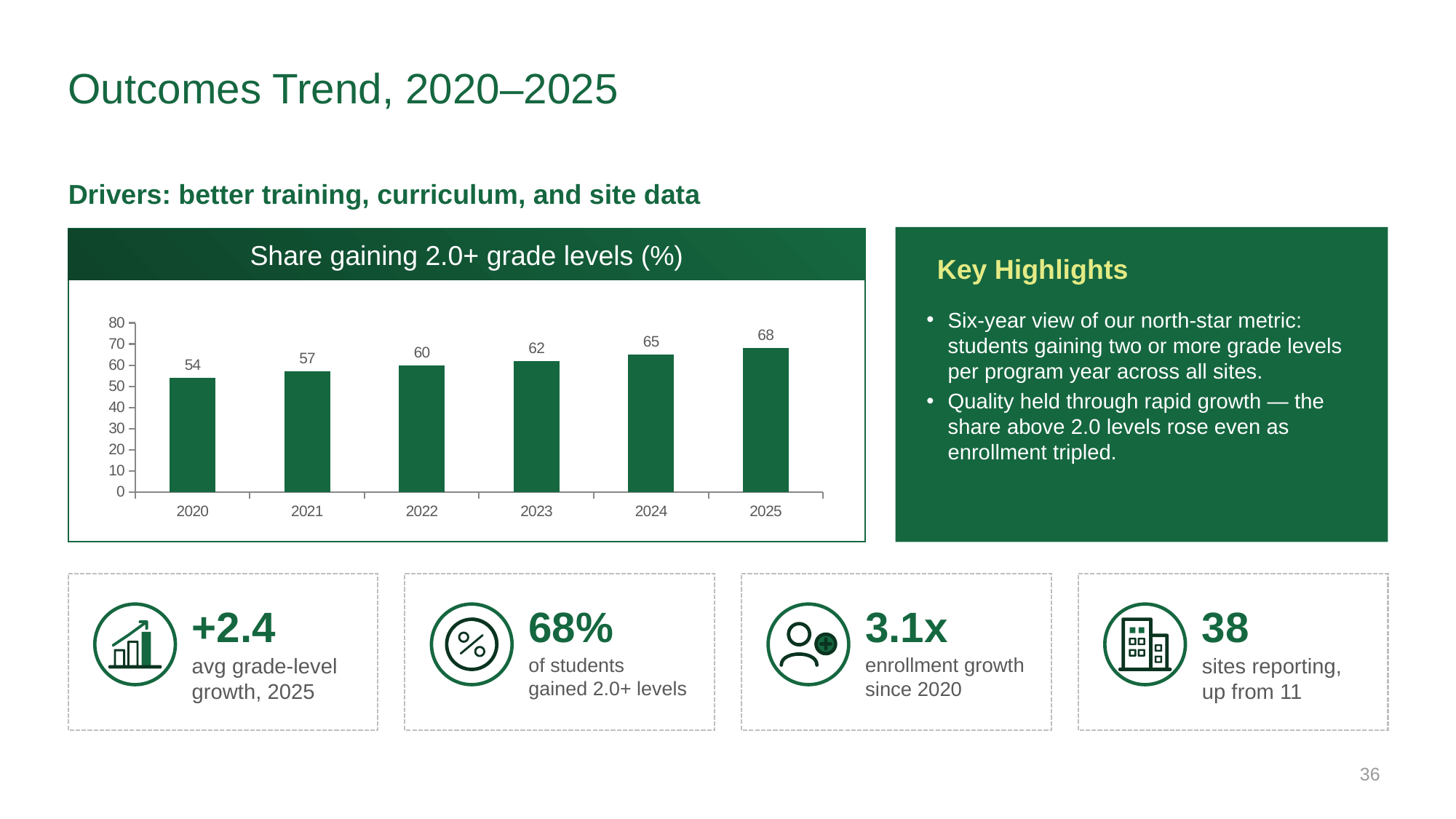

# Outcomes Trend, 2020–2025
Drivers: better training, curriculum, and site data

Share gaining 2.0+ grade levels (%)

### Chart

| Category | Share gaining 2.0+ levels (%) |
|---|---|
| 2020 | 54.0 |
| 2021 | 57.0 |
| 2022 | 60.0 |
| 2023 | 62.0 |
| 2024 | 65.0 |
| 2025 | 68.0 |
Key Highlights
Six-year view of our north-star metric: students gaining two or more grade levels per program year across all sites.
Quality held through rapid growth — the share above 2.0 levels rose even as enrollment tripled.

+2.4
68%
3.1x
38

avg grade-level growth, 2025
of students gained 2.0+ levels
enrollment growth since 2020
sites reporting, up from 11
36